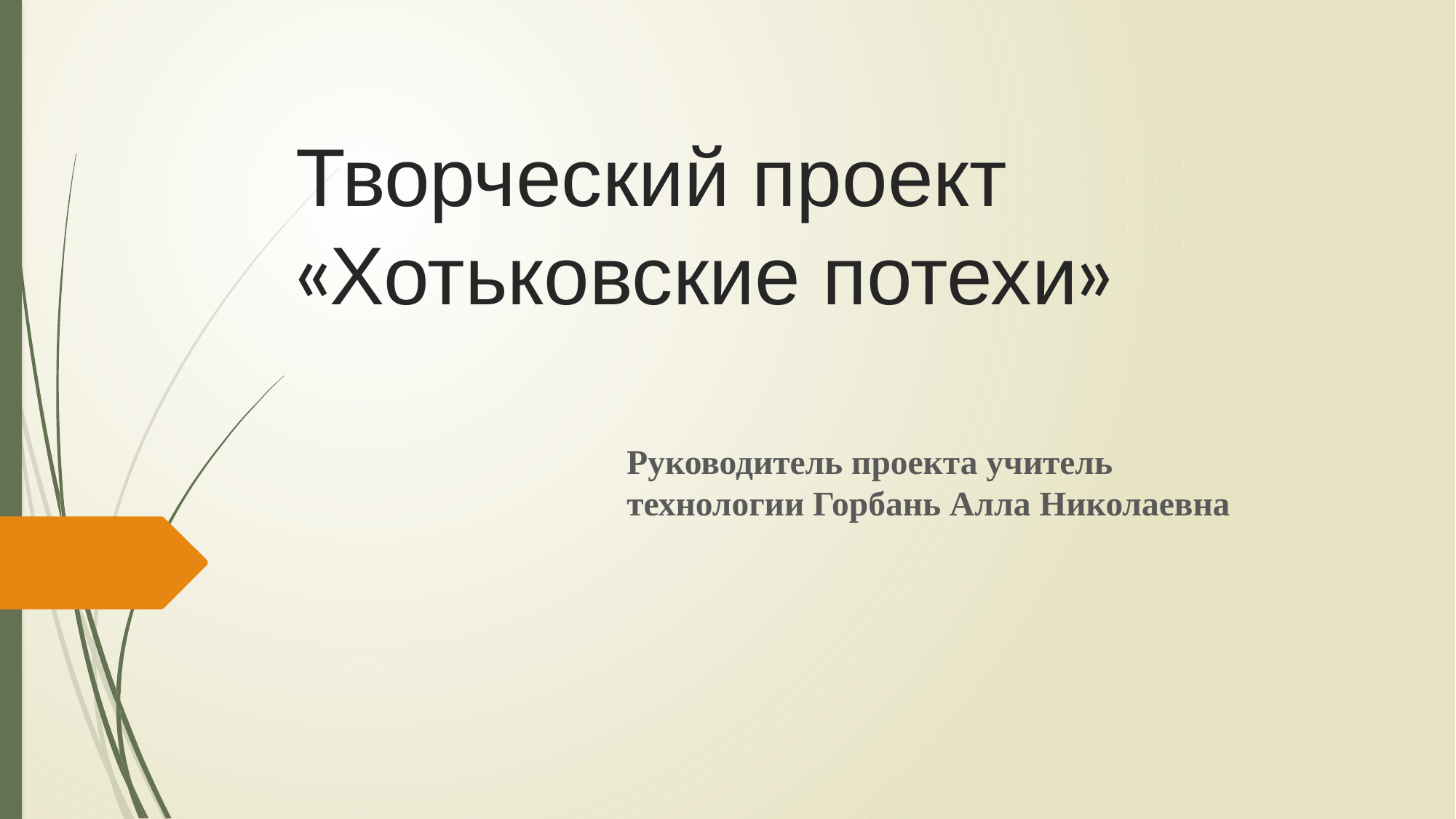

# Творческий проект «Хотьковские потехи»
Руководитель проекта учитель технологии Горбань Алла Николаевна